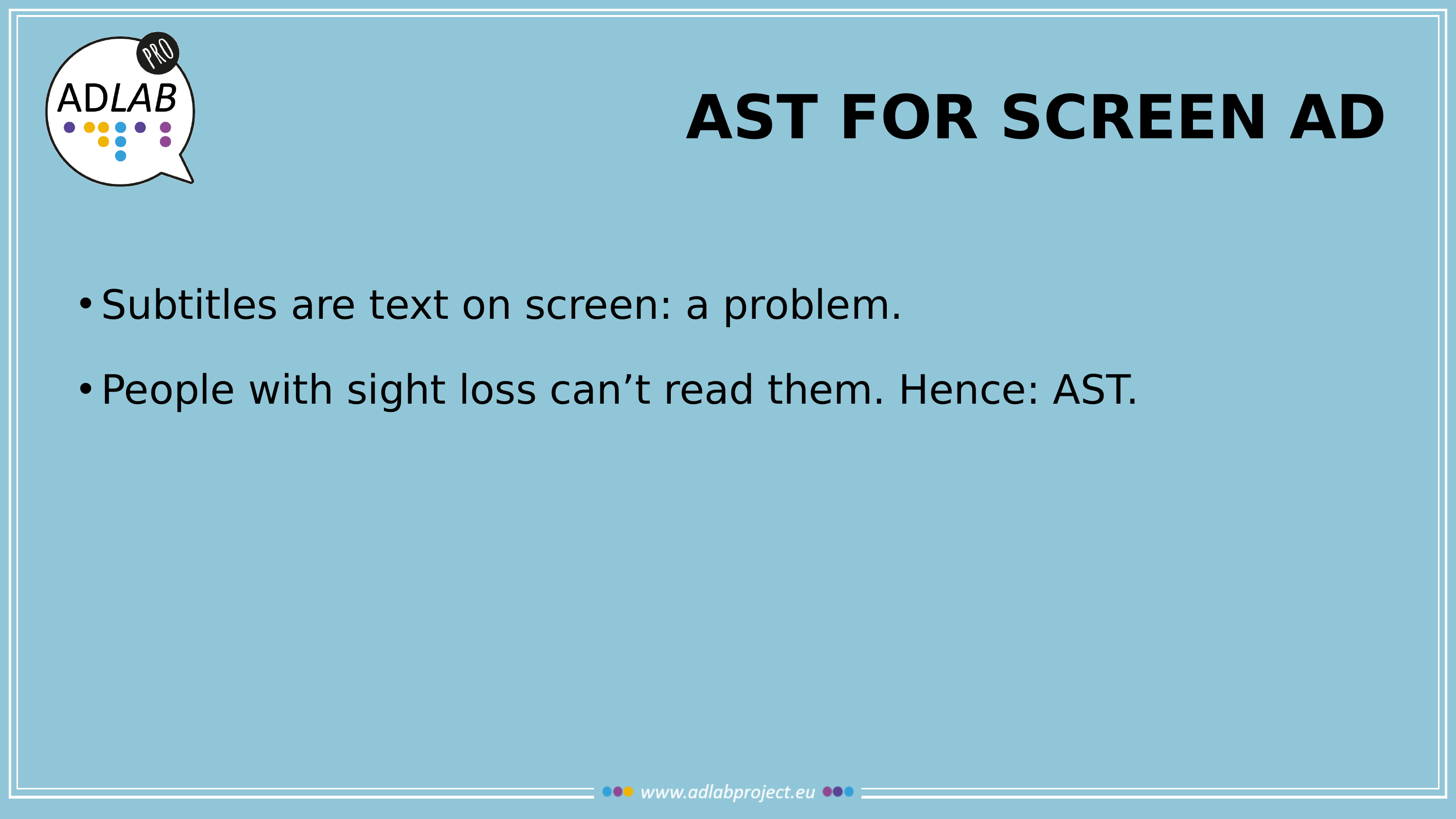

# AST FOR SCREEN AD
Subtitles are text on screen: a problem.
People with sight loss can’t read them. Hence: AST.